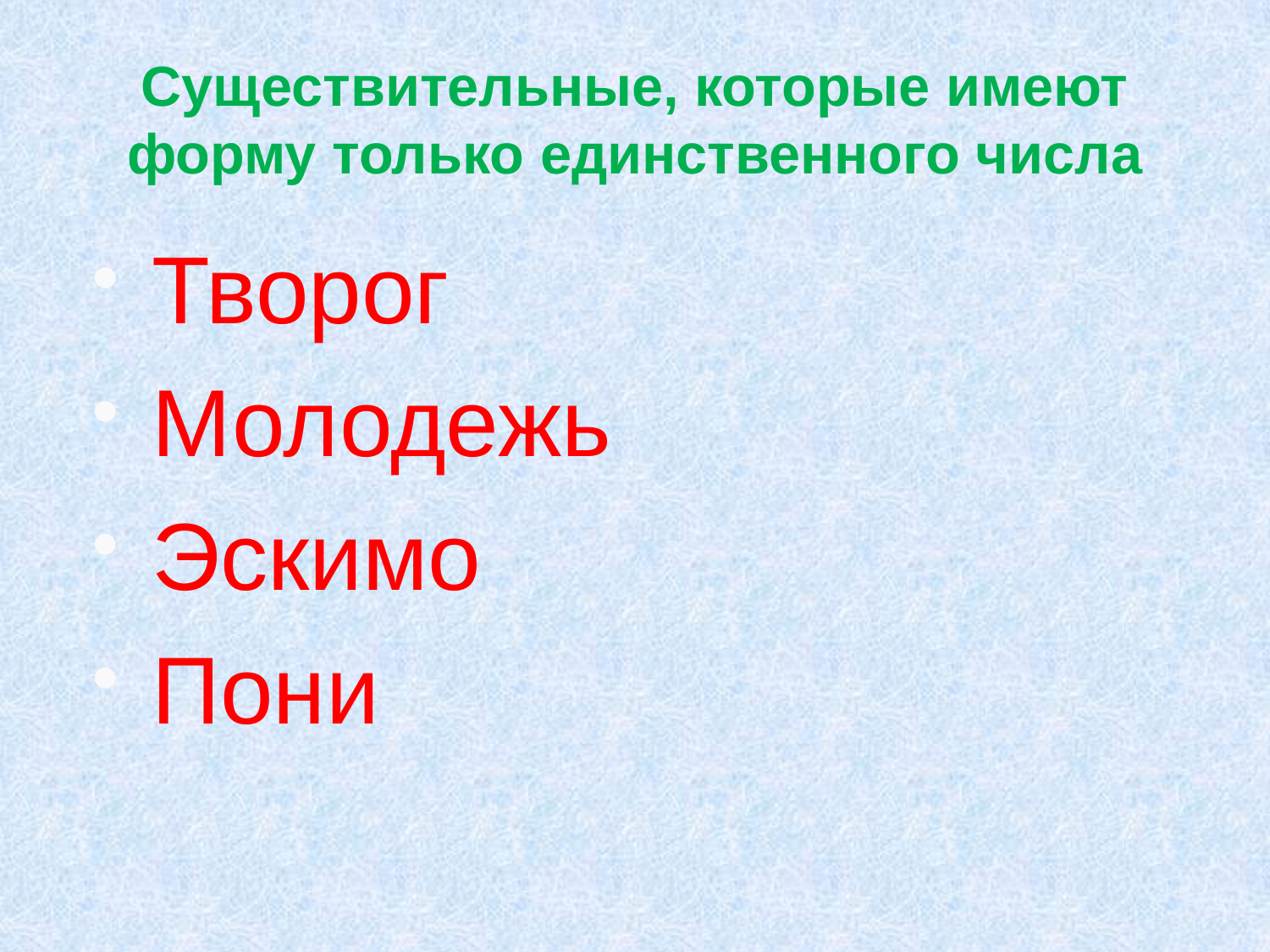

# Существительные, которые имеют форму только единственного числа
Творог
Молодежь
Эскимо
Пони